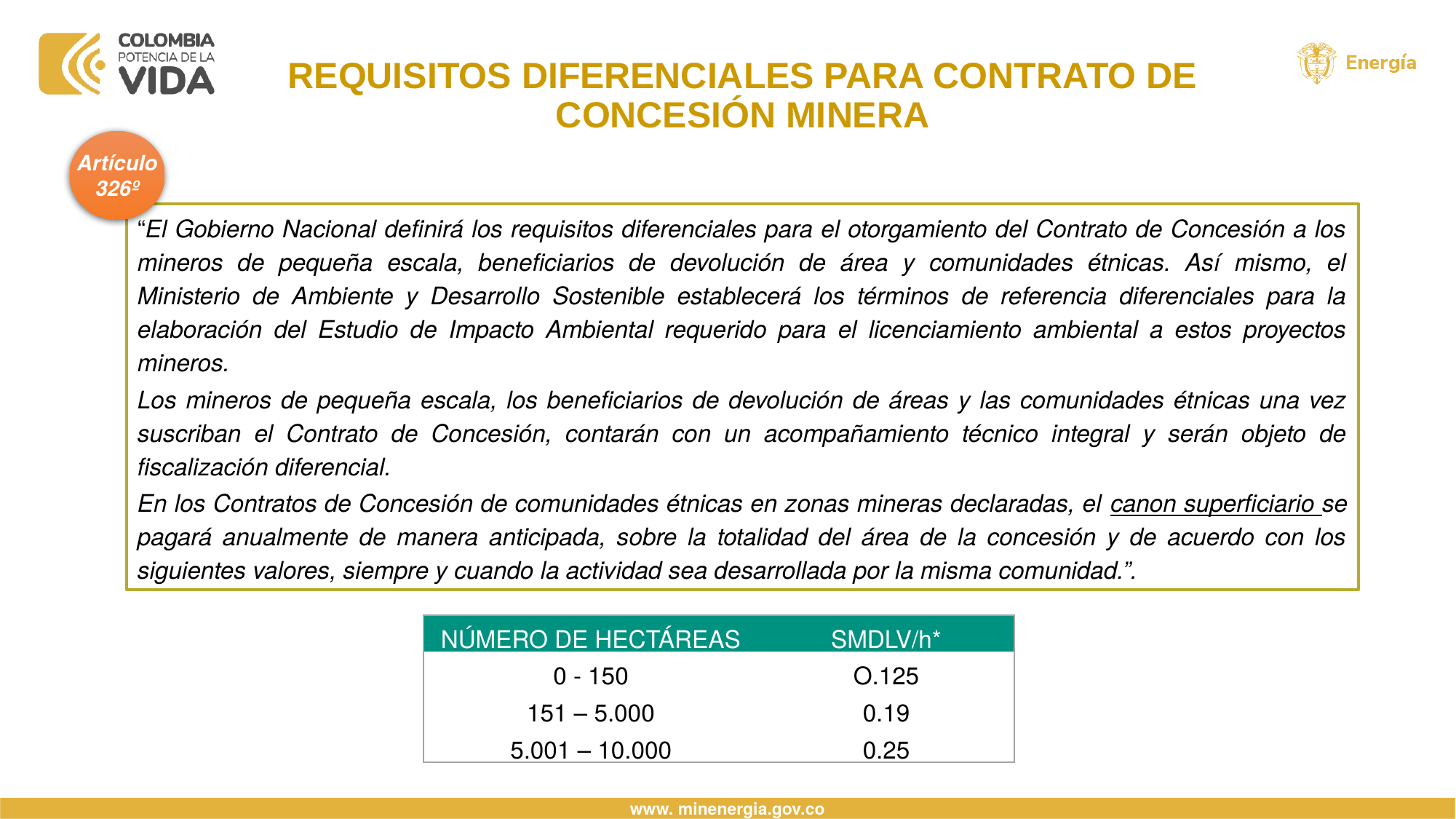

REQUISITOS DIFERENCIALES PARA CONTRATO DE CONCESIÓN MINERA

Artículo
326º
“El Gobierno Nacional definirá los requisitos diferenciales para el otorgamiento del Contrato de Concesión a los mineros de pequeña escala, beneficiarios de devolución de área y comunidades étnicas. Así mismo, el Ministerio de Ambiente y Desarrollo Sostenible establecerá los términos de referencia diferenciales para la elaboración del Estudio de Impacto Ambiental requerido para el licenciamiento ambiental a estos proyectos mineros.
Los mineros de pequeña escala, los beneficiarios de devolución de áreas y las comunidades étnicas una vez suscriban el Contrato de Concesión, contarán con un acompañamiento técnico integral y serán objeto de fiscalización diferencial.
En los Contratos de Concesión de comunidades étnicas en zonas mineras declaradas, el canon superficiario se pagará anualmente de manera anticipada, sobre la totalidad del área de la concesión y de acuerdo con los siguientes valores, siempre y cuando la actividad sea desarrollada por la misma comunidad.”.
| NÚMERO DE HECTÁREAS | SMDLV/h\* |
| --- | --- |
| 0 - 150 | O.125 |
| 151 – 5.000 | 0.19 |
| 5.001 – 10.000 | 0.25 |
www. minenergia.gov.co